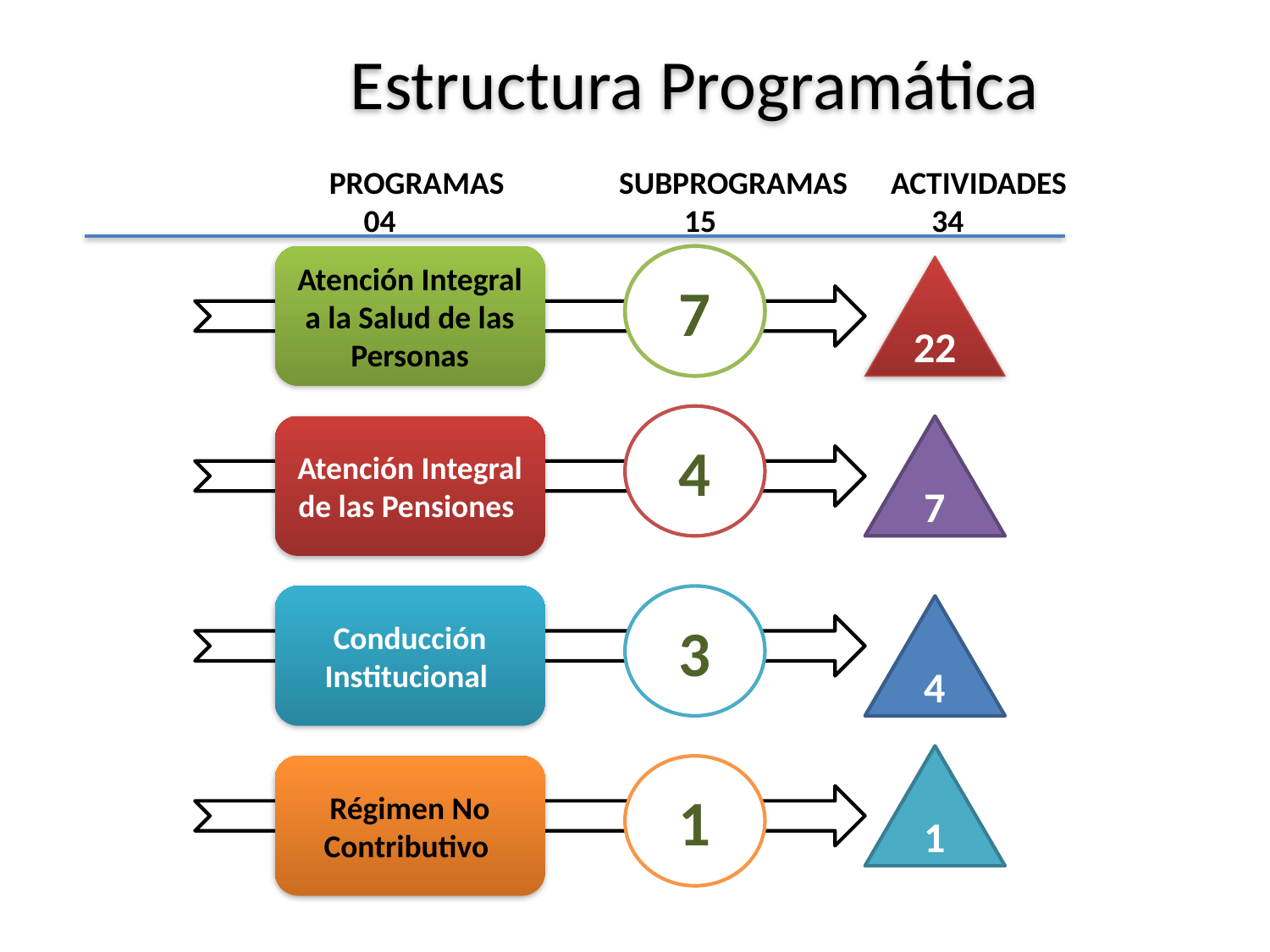

Estructura Programática
                   PROGRAMAS                SUBPROGRAMAS      ACTIVIDADES
                                     04		           15                              34
Atención Integral a la Salud de las Personas
7
22

4
Atención Integral de las Pensiones
7

Conducción Institucional
3
4

1
Régimen No Contributivo
1